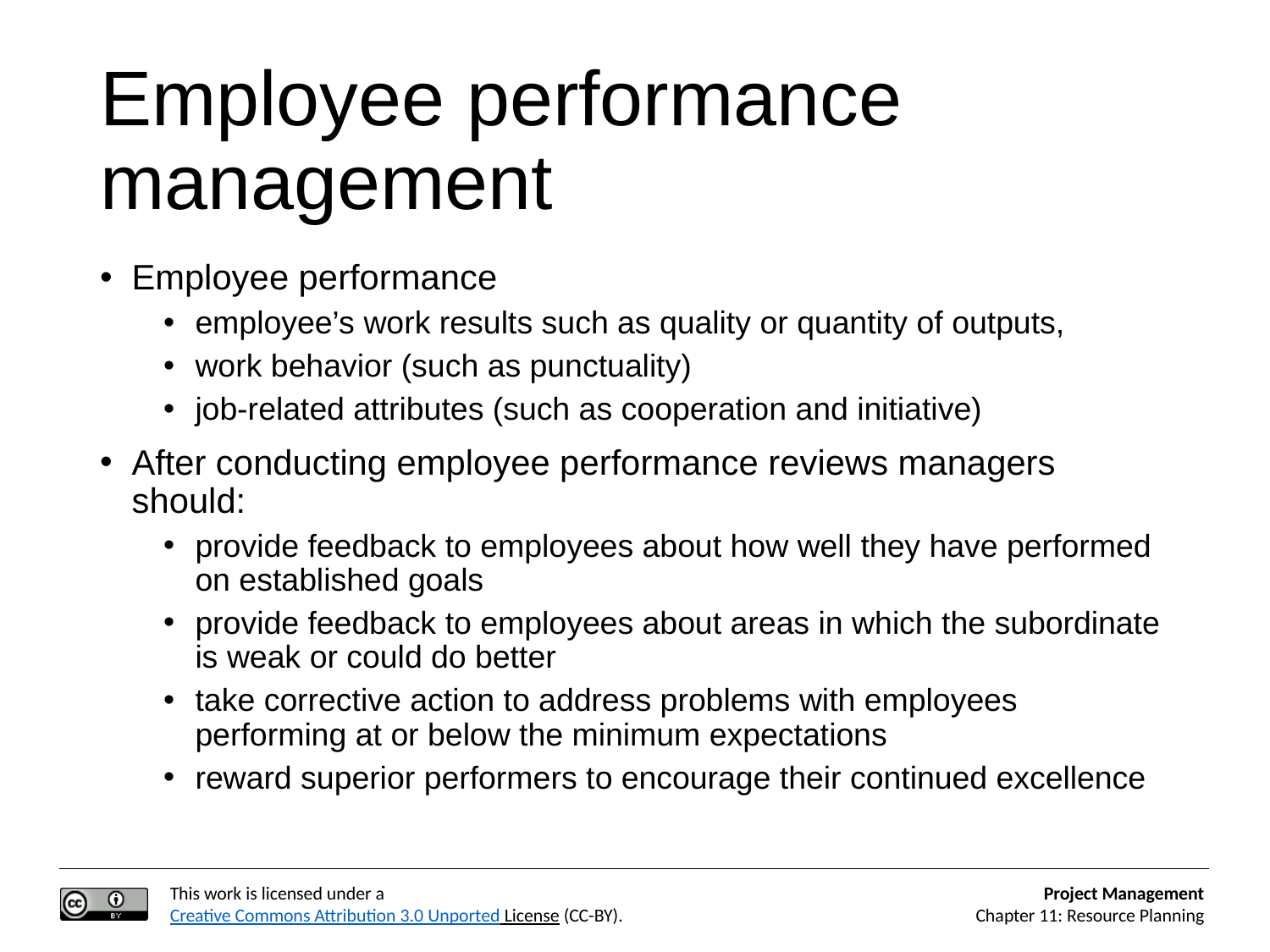

# Employee performance management
Employee performance
employee’s work results such as quality or quantity of outputs,
work behavior (such as punctuality)
job-related attributes (such as cooperation and initiative)
After conducting employee performance reviews managers should:
provide feedback to employees about how well they have performed on established goals
provide feedback to employees about areas in which the subordinate is weak or could do better
take corrective action to address problems with employees performing at or below the minimum expectations
reward superior performers to encourage their continued excellence